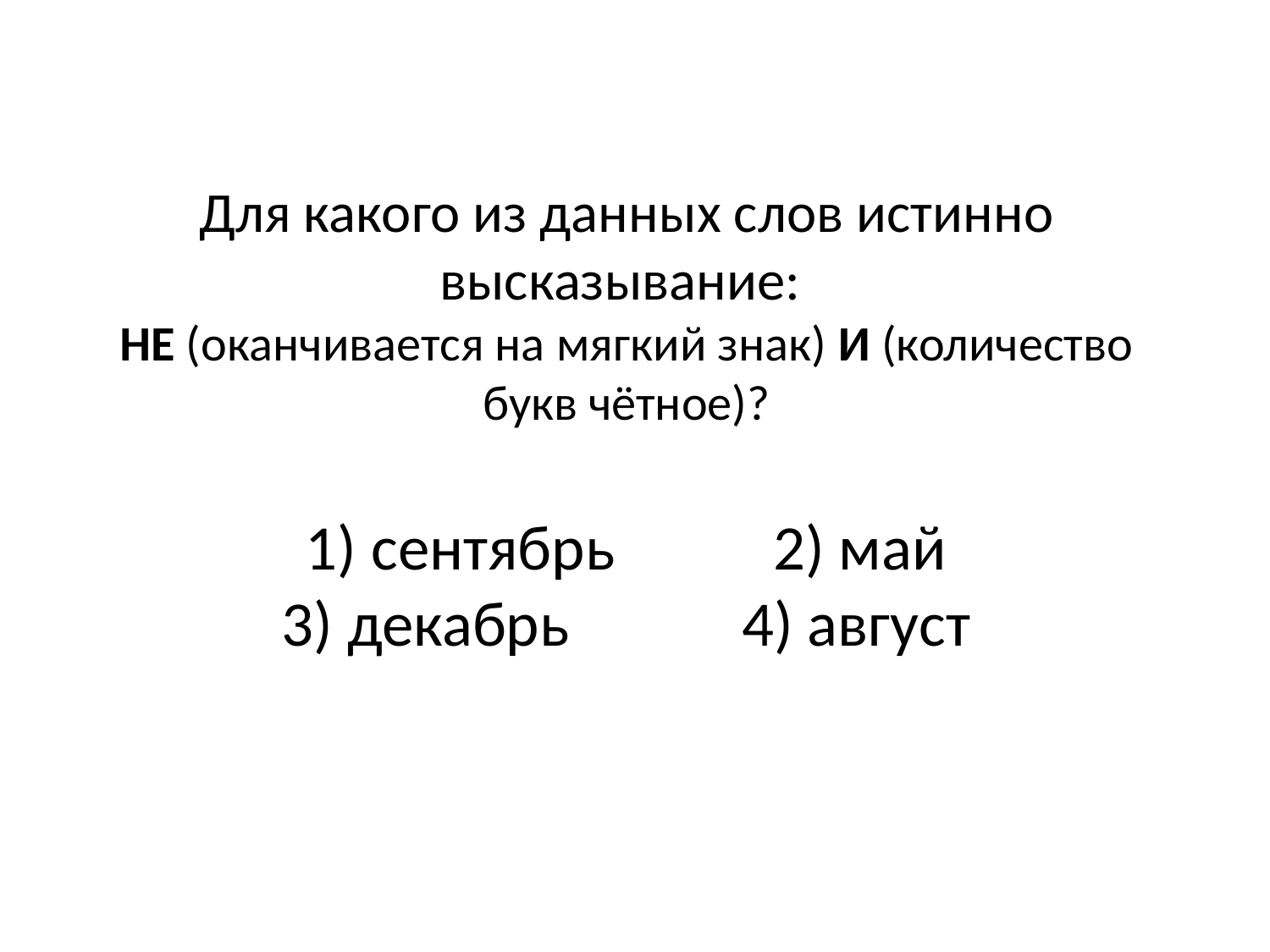

# Для ка­ко­го из дан­ных слов ис­тин­но высказывание: НЕ (оканчивается на мяг­кий знак) И (количество букв чётное)?   1) сентябрь           2) май 3) декабрь            4) август